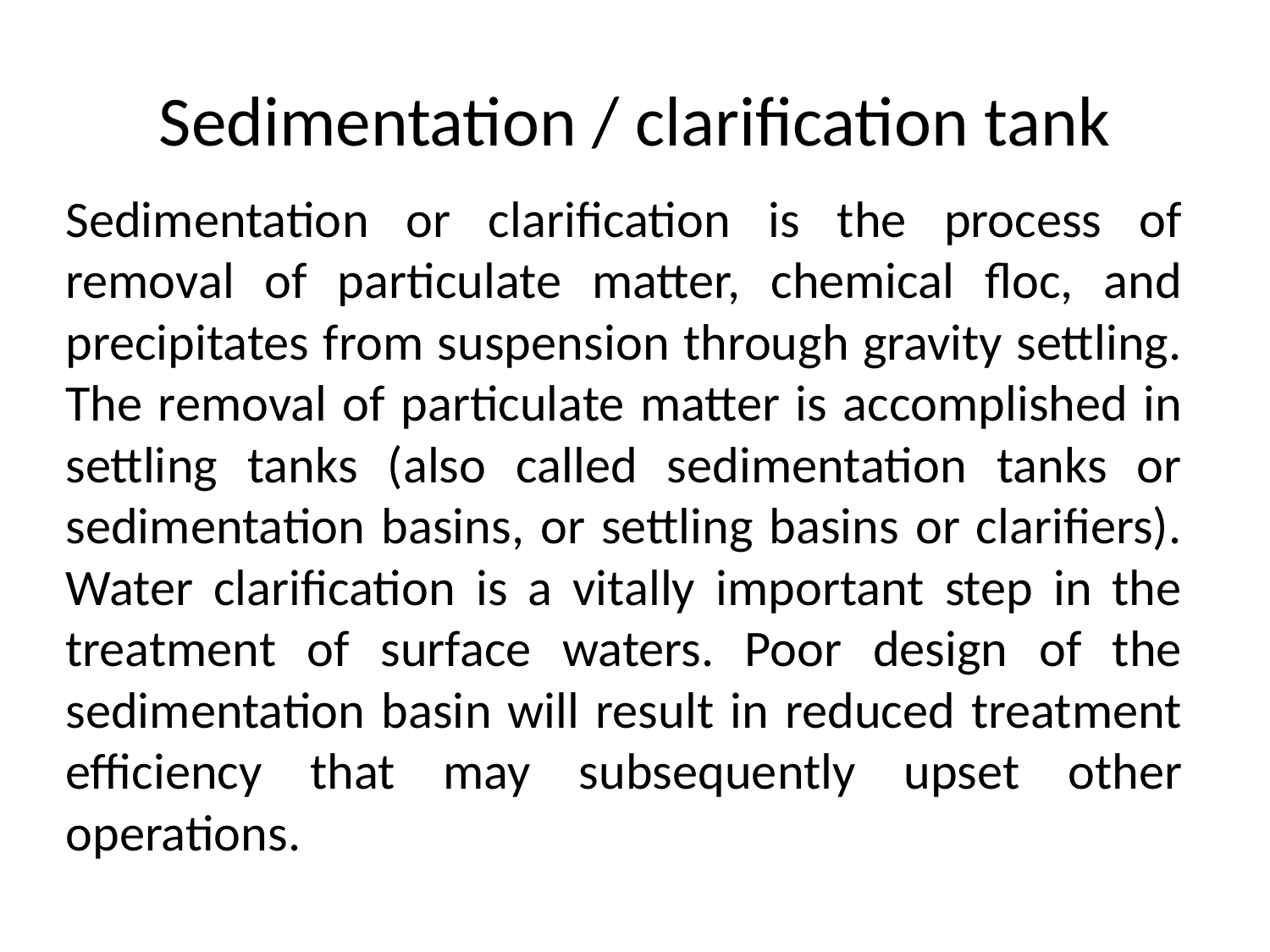

# Sedimentation / clarification tank
Sedimentation or clarification is the process of removal of particulate matter, chemical floc, and precipitates from suspension through gravity settling. The removal of particulate matter is accomplished in settling tanks (also called sedimentation tanks or sedimentation basins, or settling basins or clarifiers). Water clarification is a vitally important step in the treatment of surface waters. Poor design of the sedimentation basin will result in reduced treatment efficiency that may subsequently upset other operations.